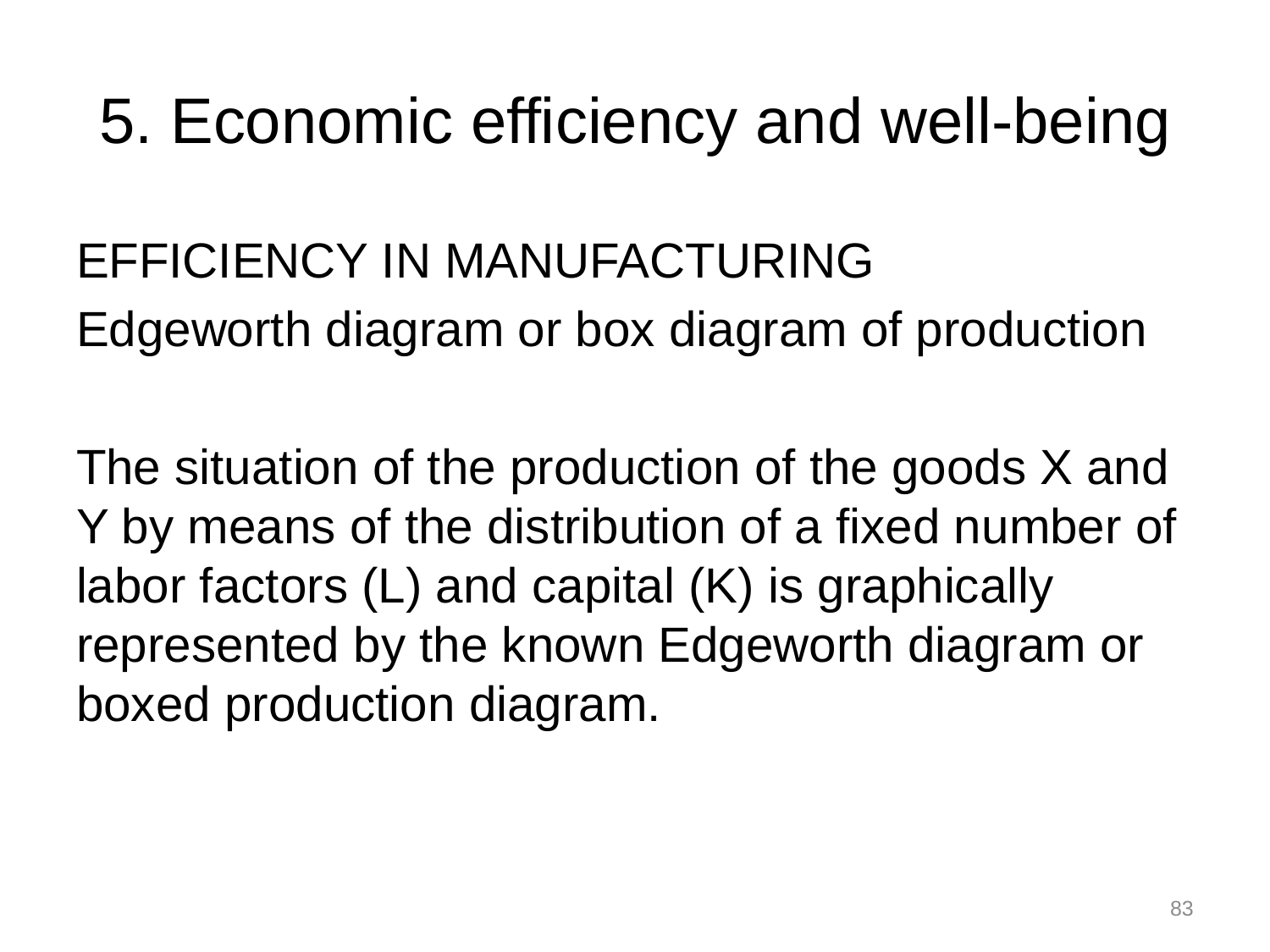

# 5. Economic efficiency and well-being
EFFICIENCY IN MANUFACTURING
Edgeworth diagram or box diagram of production

The situation of the production of the goods X and Y by means of the distribution of a fixed number of labor factors (L) and capital (K) is graphically represented by the known Edgeworth diagram or boxed production diagram.
83